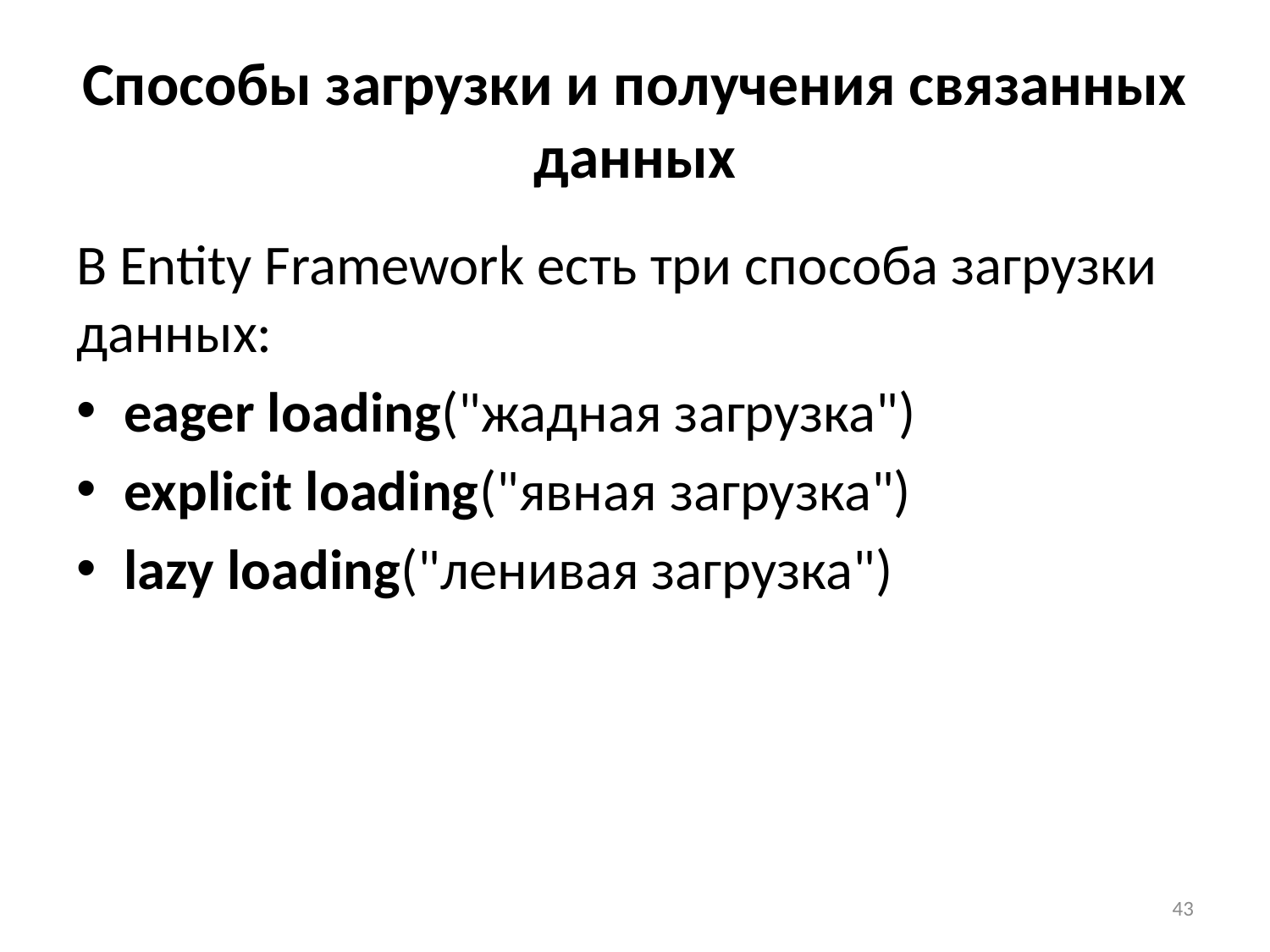

# Способы загрузки и получения связанных данных
В Entity Framework есть три способа загрузки данных:
eager loading("жадная загрузка")
explicit loading("явная загрузка")
lazy loading("ленивая загрузка")

43